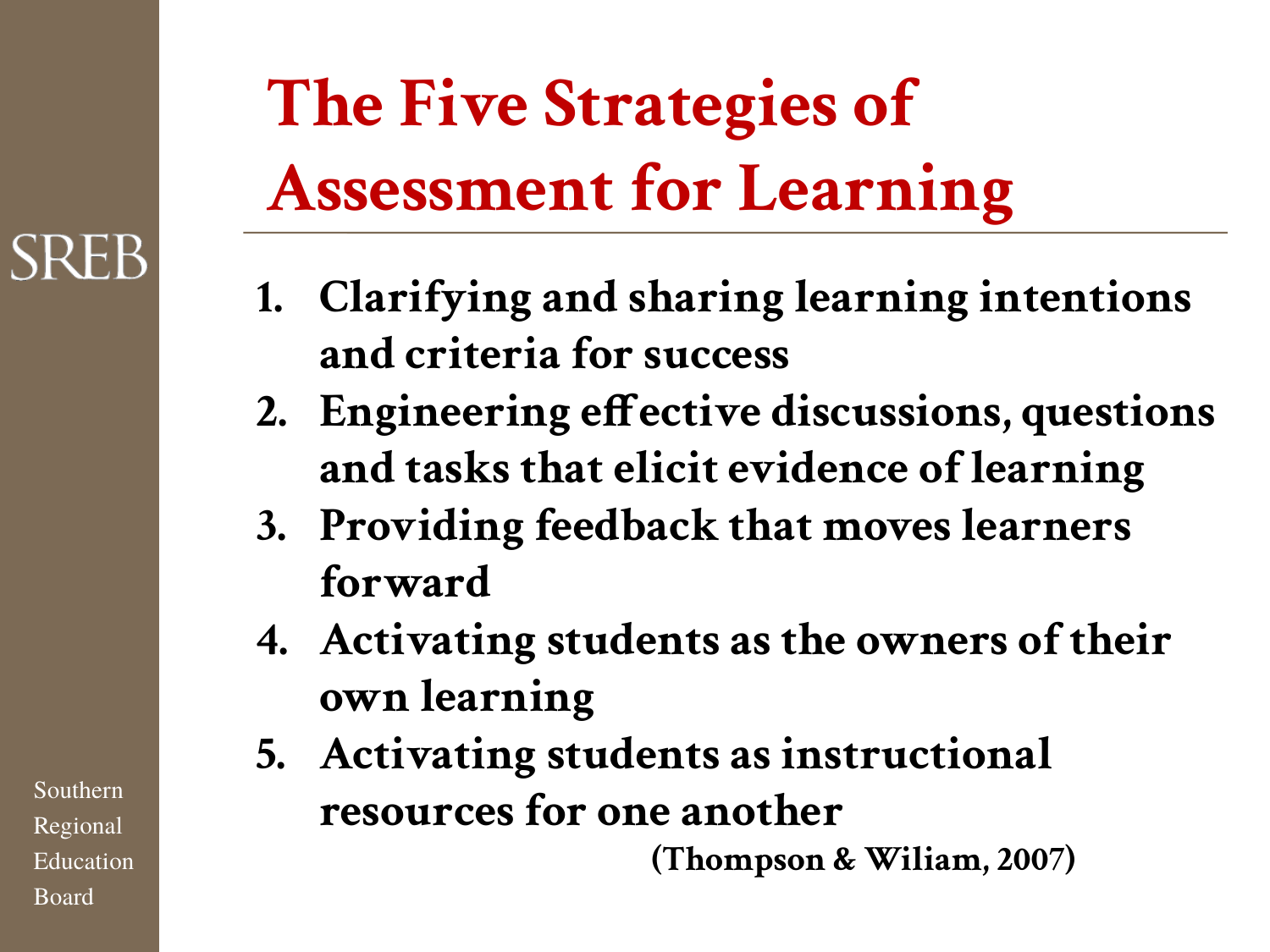

The Five Strategies of Assessment for Learning
Clarifying and sharing learning intentions and criteria for success
Engineering effective discussions, questions and tasks that elicit evidence of learning
Providing feedback that moves learners forward
Activating students as the owners of their own learning
Activating students as instructional resources for one another
                                                       (Thompson & Wiliam, 2007)